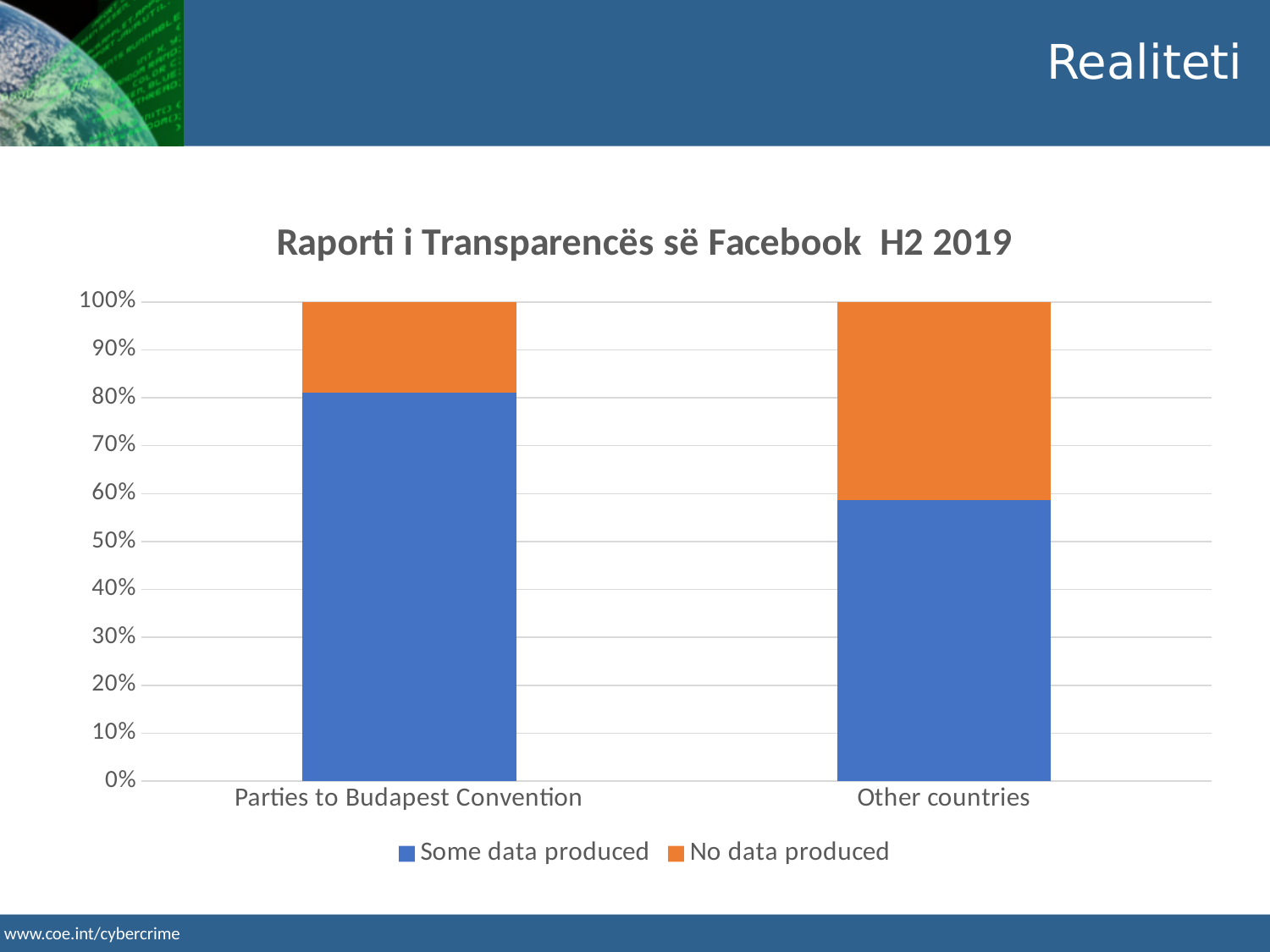

Realiteti

### Chart: Raporti i Transparencës së Facebook  H2 2019

| Category | Some data produced | No data produced |
|---|---|---|
| Parties to Budapest Convention | 80541.0 | 18899.0 |
| Other countries | 24272.0 | 17163.0 |